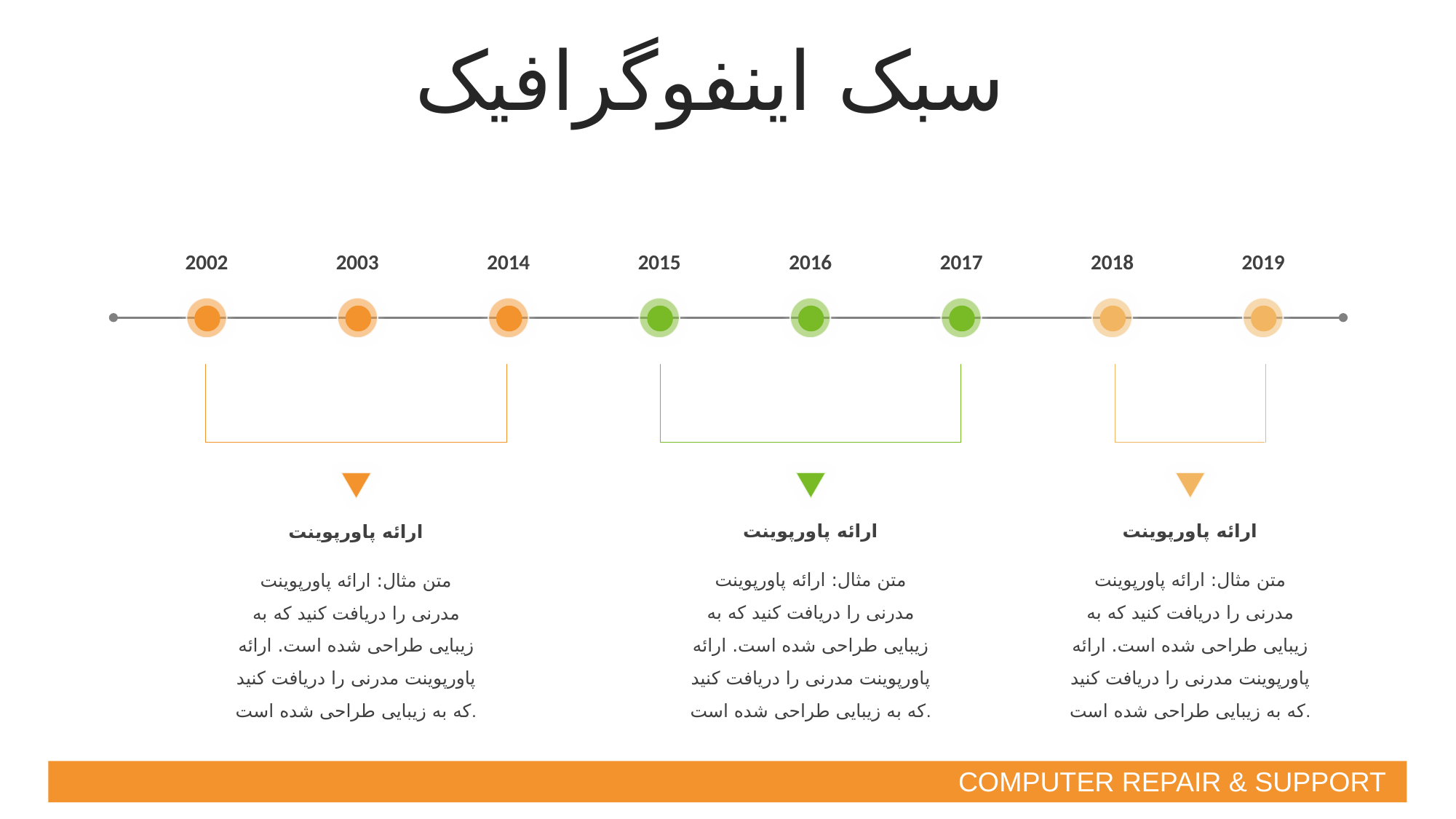

سبک اینفوگرافیک
2002
2003
2014
2015
2016
2017
2018
2019

ارائه پاورپوینت
متن مثال: ارائه پاورپوینت مدرنی را دریافت کنید که به زیبایی طراحی شده است. ارائه پاورپوینت مدرنی را دریافت کنید که به زیبایی طراحی شده است.
ارائه پاورپوینت
متن مثال: ارائه پاورپوینت مدرنی را دریافت کنید که به زیبایی طراحی شده است. ارائه پاورپوینت مدرنی را دریافت کنید که به زیبایی طراحی شده است.
ارائه پاورپوینت
متن مثال: ارائه پاورپوینت مدرنی را دریافت کنید که به زیبایی طراحی شده است. ارائه پاورپوینت مدرنی را دریافت کنید که به زیبایی طراحی شده است.